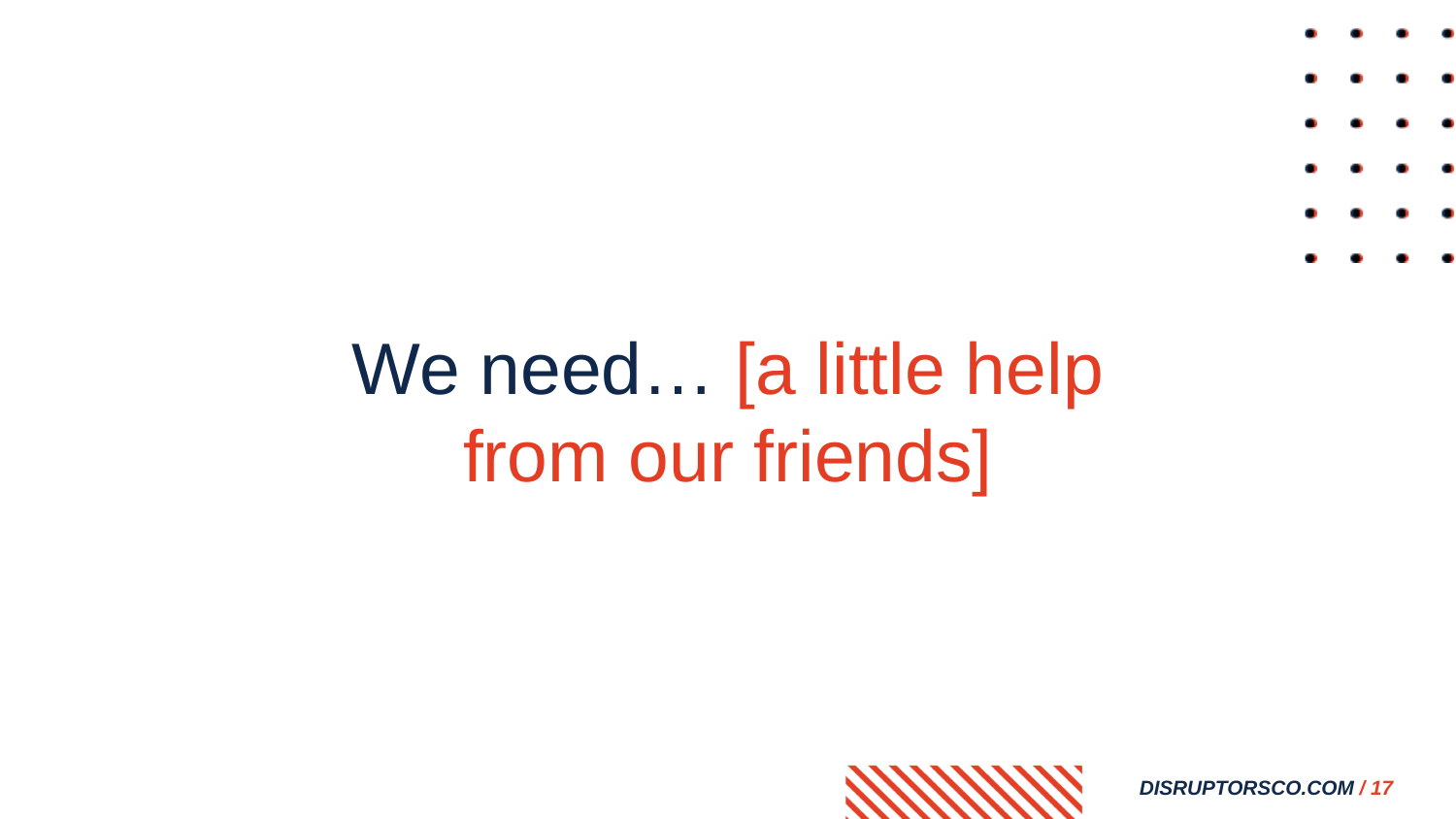

We need… [a little help
from our friends]